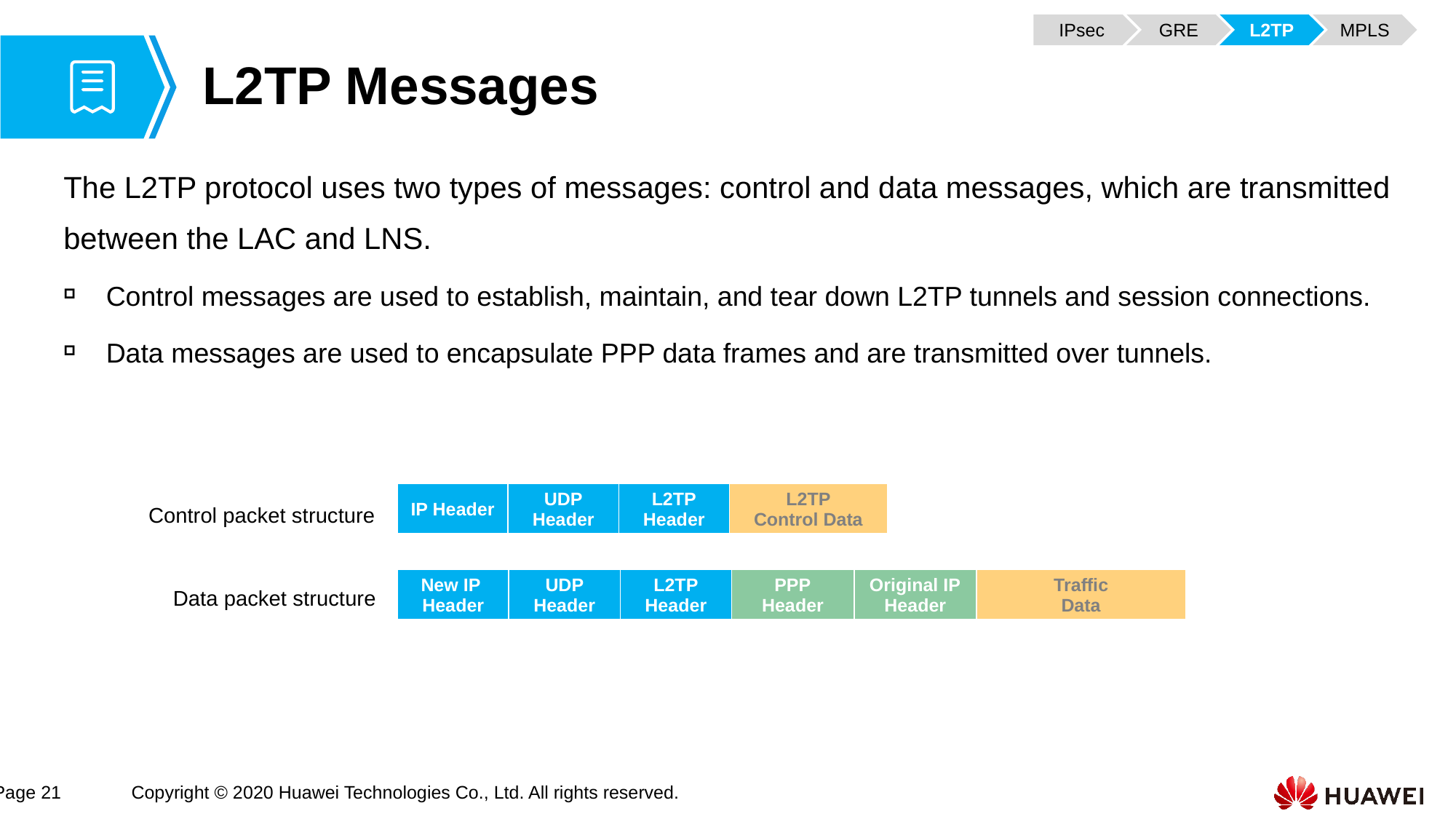

IPsec
GRE
L2TP
MPLS
# L2TP Messages
The L2TP protocol uses two types of messages: control and data messages, which are transmitted between the LAC and LNS.
Control messages are used to establish, maintain, and tear down L2TP tunnels and session connections.
Data messages are used to encapsulate PPP data frames and are transmitted over tunnels.

| IP Header | UDP Header | L2TP Header | L2TP Control Data |
| --- | --- | --- | --- |
Control packet structure
| New IP Header | UDP Header | L2TP Header | PPP Header | Original IP Header | Traffic Data |
| --- | --- | --- | --- | --- | --- |
Data packet structure